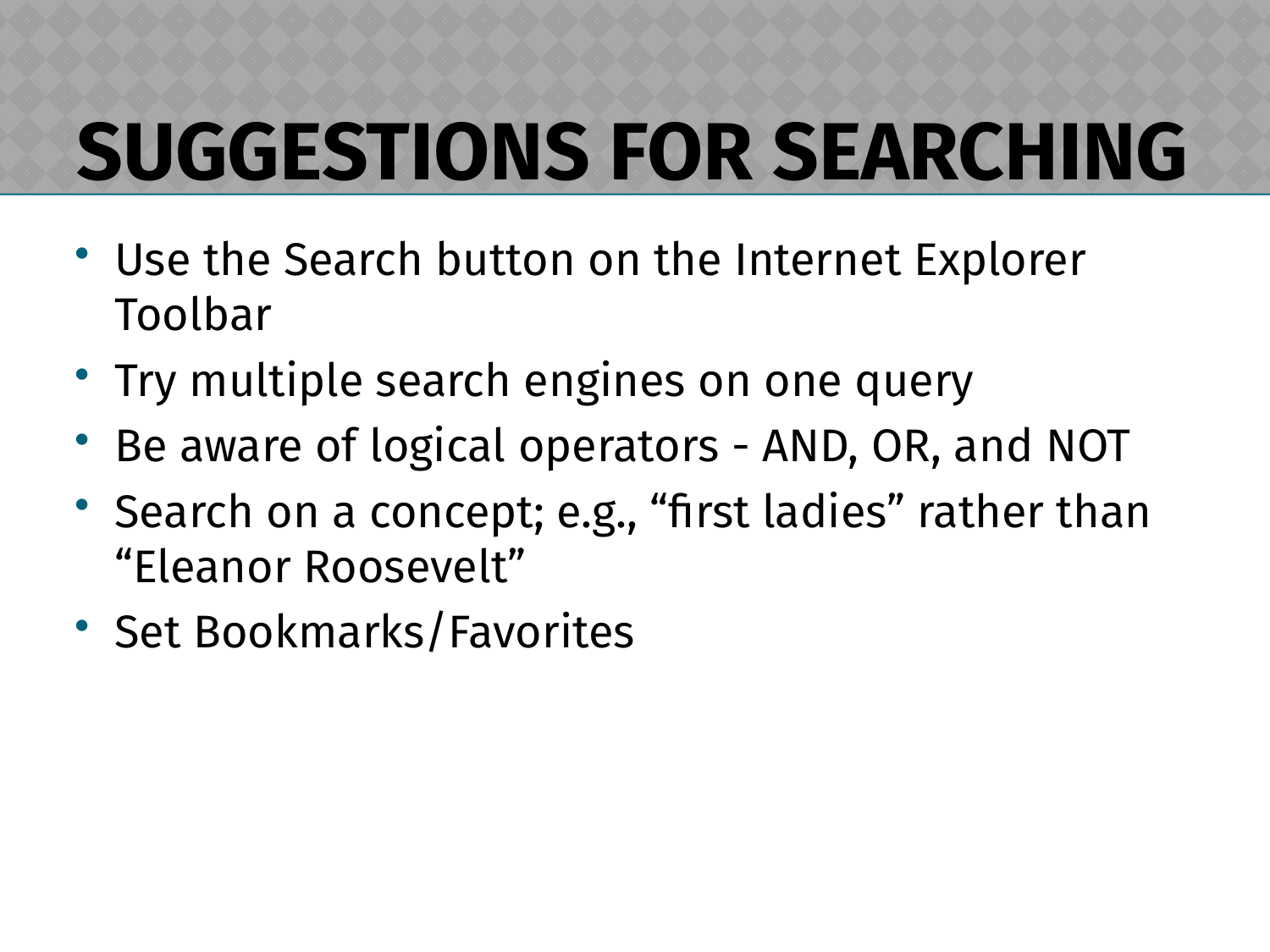

# Suggestions for Searching
Use the Search button on the Internet Explorer Toolbar
Try multiple search engines on one query
Be aware of logical operators - AND, OR, and NOT
Search on a concept; e.g., “first ladies” rather than “Eleanor Roosevelt”
Set Bookmarks/Favorites